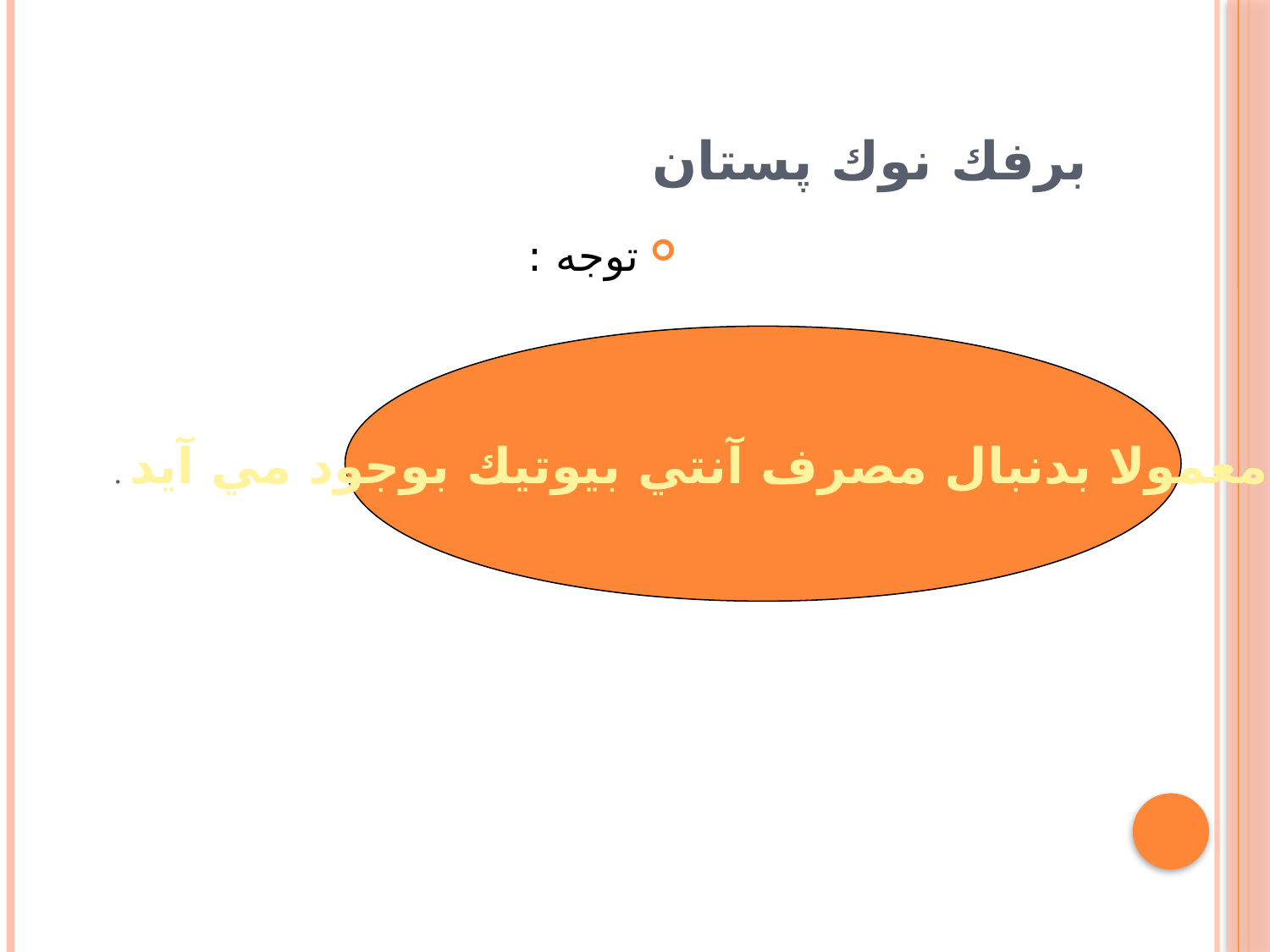

# برفك نوك پستان
توجه :
برفك معمولا بدنبال مصرف آنتي بيوتيك بوجود مي آيد .